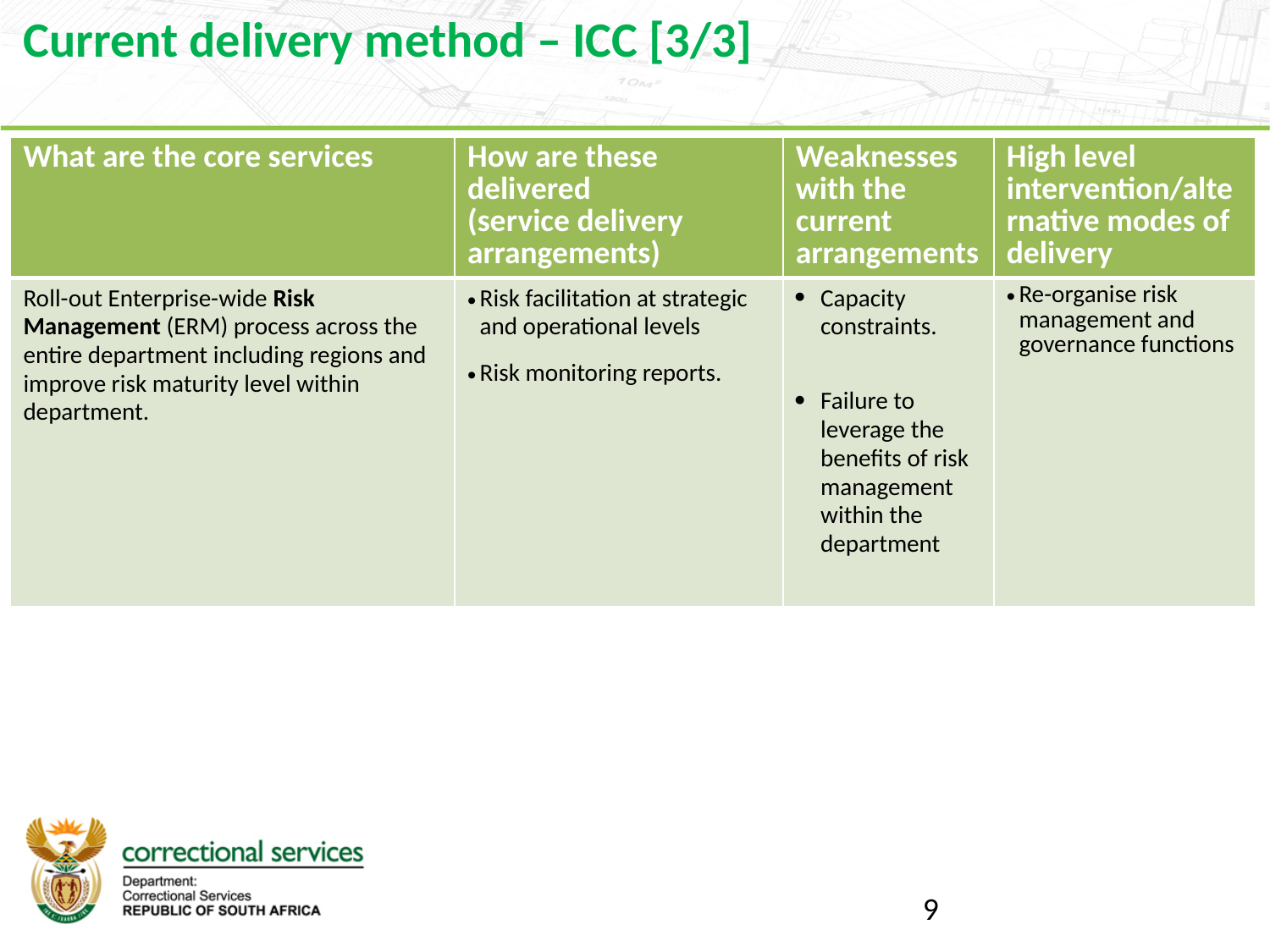

Current delivery method – ICC [3/3]
| What are the core services | How are these delivered (service delivery arrangements) | Weaknesses with the current arrangements | High level intervention/alternative modes of delivery |
| --- | --- | --- | --- |
| Roll-out Enterprise-wide Risk Management (ERM) process across the entire department including regions and improve risk maturity level within department. | Risk facilitation at strategic and operational levels Risk monitoring reports. | Capacity constraints. Failure to leverage the benefits of risk management within the department | Re-organise risk management and governance functions |
9